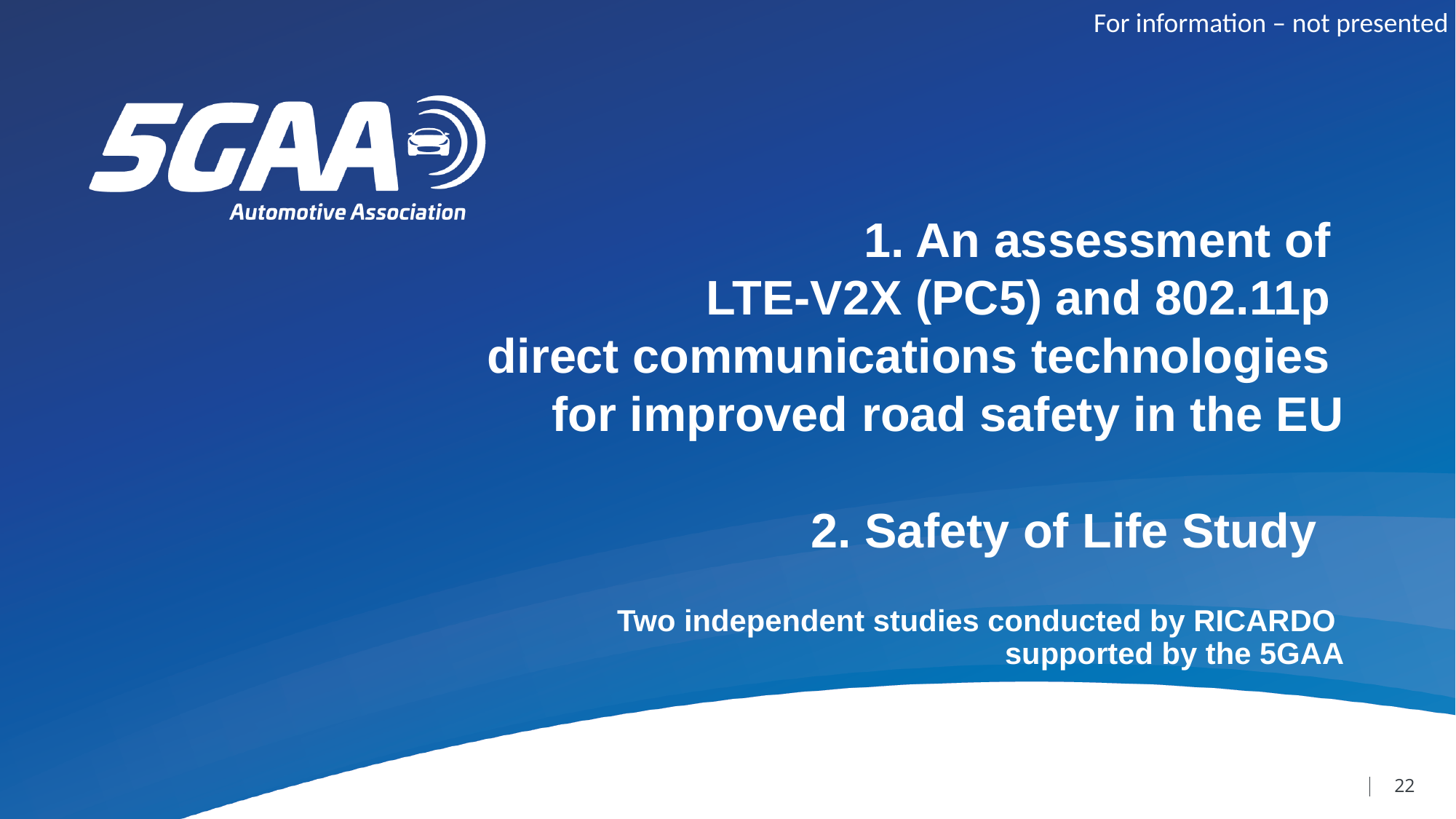

For information – not presented
1. An assessment of
LTE-V2X (PC5) and 802.11p
direct communications technologies
for improved road safety in the EU

2. Safety of Life Study

Two independent studies conducted by RICARDO
supported by the 5GAA